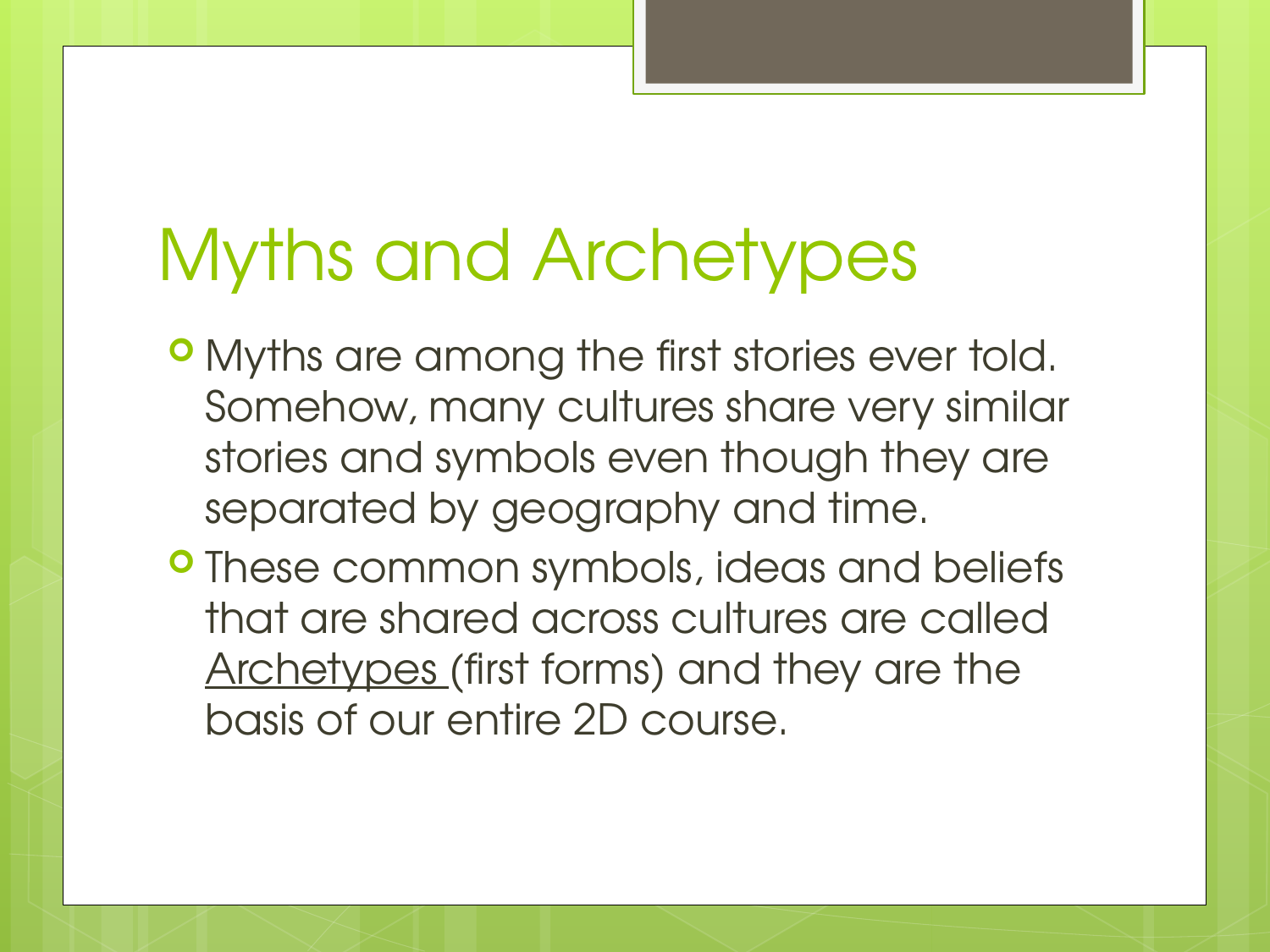

# Myths and Archetypes
Myths are among the first stories ever told.  Somehow, many cultures share very similar stories and symbols even though they are separated by geography and time.
These common symbols, ideas and beliefs that are shared across cultures are called Archetypes (first forms) and they are the basis of our entire 2D course.